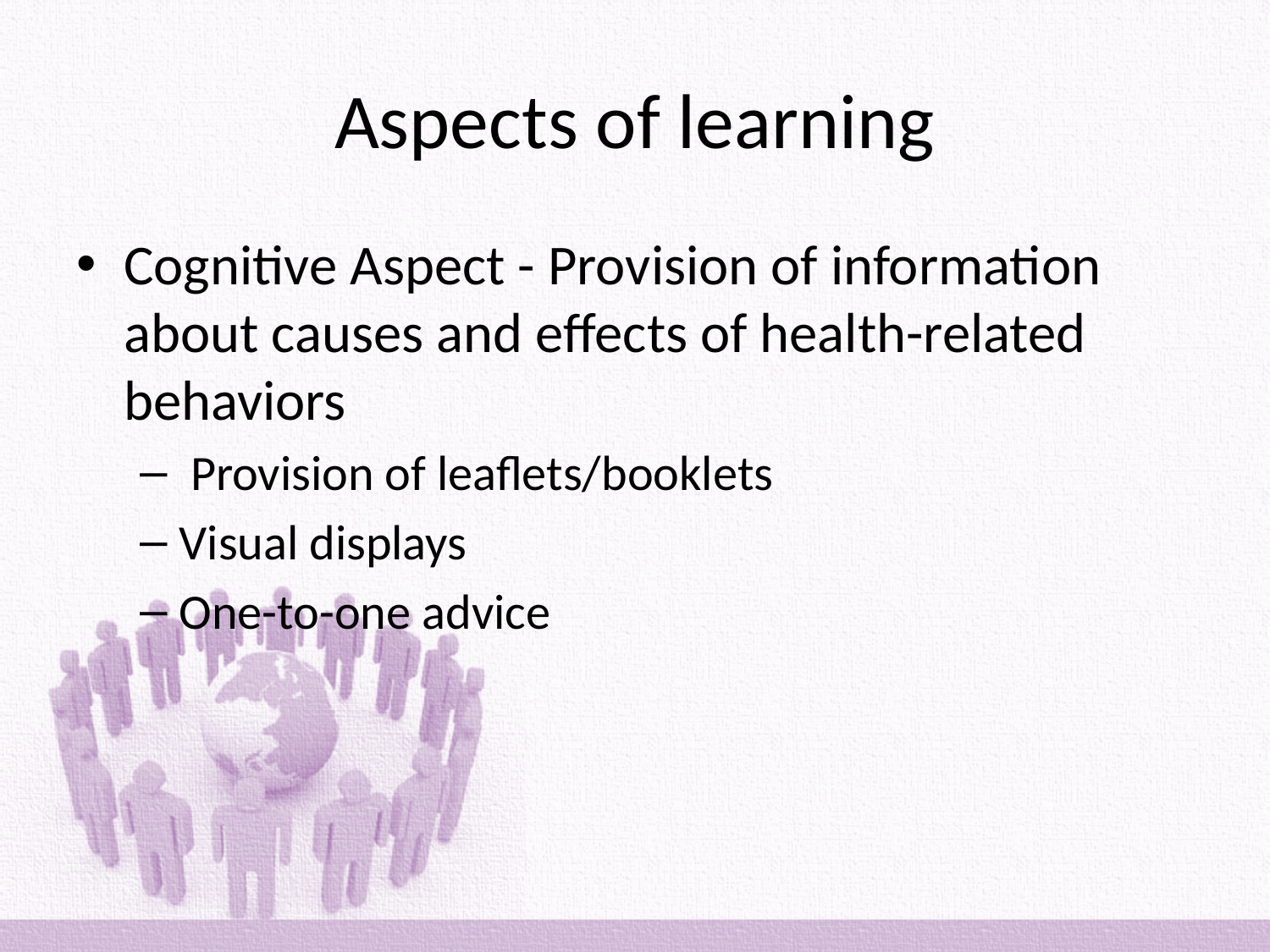

# Aspects of learning
Cognitive Aspect - Provision of information about causes and effects of health-related behaviors
 Provision of leaflets/booklets
Visual displays
One-to-one advice